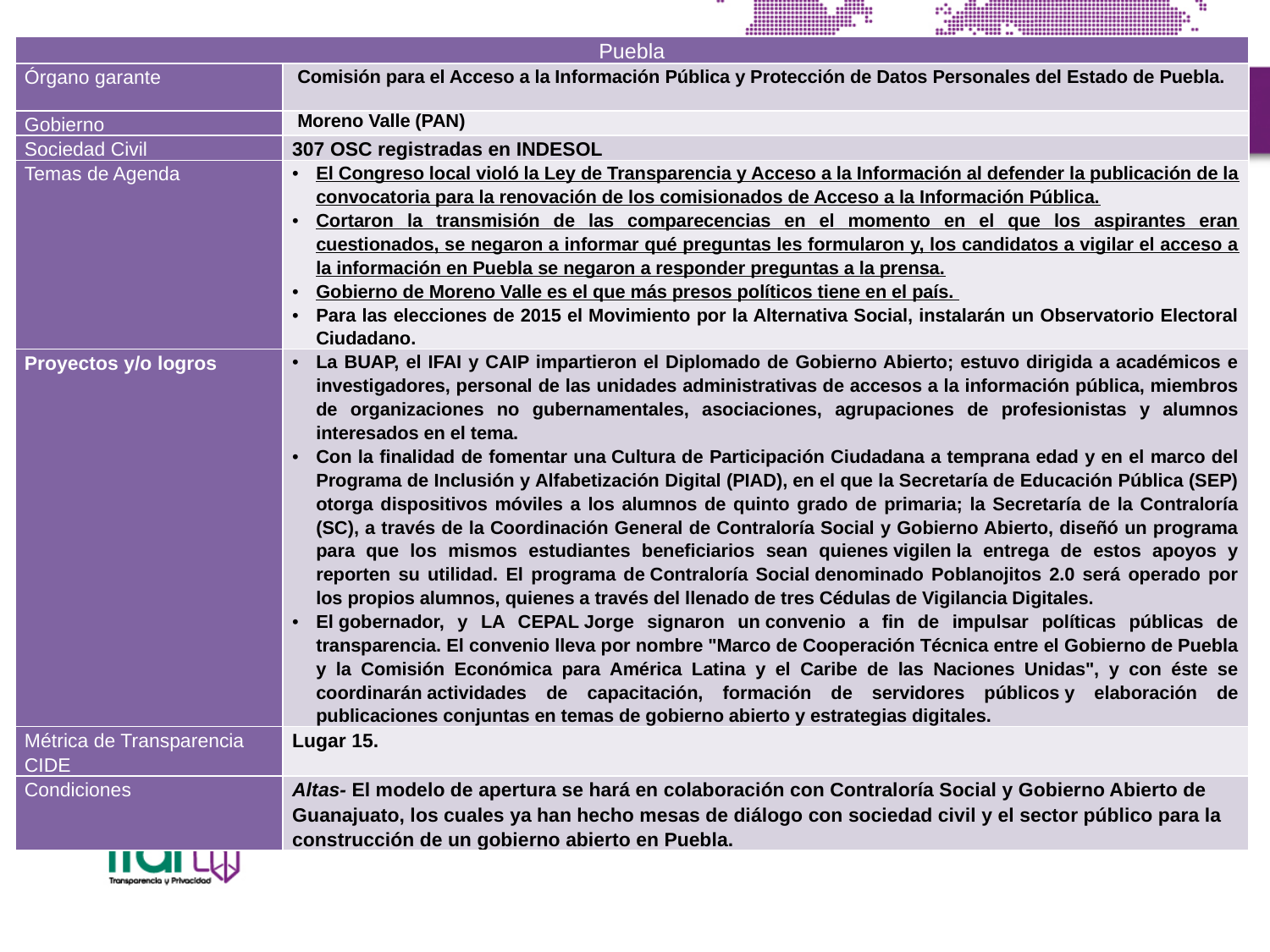

| Puebla |  |
| --- | --- |
| Órgano garante | Comisión para el Acceso a la Información Pública y Protección de Datos Personales del Estado de Puebla. |
| Gobierno | Moreno Valle (PAN) |
| Sociedad Civil | 307 OSC registradas en INDESOL |
| Temas de Agenda | El Congreso local violó la Ley de Transparencia y Acceso a la Información al defender la publicación de la convocatoria para la renovación de los comisionados de Acceso a la Información Pública. Cortaron la transmisión de las comparecencias en el momento en el que los aspirantes eran cuestionados, se negaron a informar qué preguntas les formularon y, los candidatos a vigilar el acceso a la información en Puebla se negaron a responder preguntas a la prensa. Gobierno de Moreno Valle es el que más presos políticos tiene en el país. Para las elecciones de 2015 el Movimiento por la Alternativa Social, instalarán un Observatorio Electoral Ciudadano. |
| Proyectos y/o logros | La BUAP, el IFAI y CAIP impartieron el Diplomado de Gobierno Abierto; estuvo dirigida a académicos e investigadores, personal de las unidades administrativas de accesos a la información pública, miembros de organizaciones no gubernamentales, asociaciones, agrupaciones de profesionistas y alumnos interesados en el tema. Con la finalidad de fomentar una Cultura de Participación Ciudadana a temprana edad y en el marco del Programa de Inclusión y Alfabetización Digital (PIAD), en el que la Secretaría de Educación Pública (SEP) otorga dispositivos móviles a los alumnos de quinto grado de primaria; la Secretaría de la Contraloría (SC), a través de la Coordinación General de Contraloría Social y Gobierno Abierto, diseñó un programa para que los mismos estudiantes beneficiarios sean quienes vigilen la entrega de estos apoyos y reporten su utilidad. El programa de Contraloría Social denominado Poblanojitos 2.0 será operado por los propios alumnos, quienes a través del llenado de tres Cédulas de Vigilancia Digitales. El gobernador, y LA CEPAL Jorge signaron un convenio a fin de impulsar políticas públicas de transparencia. El convenio lleva por nombre "Marco de Cooperación Técnica entre el Gobierno de Puebla y la Comisión Económica para América Latina y el Caribe de las Naciones Unidas", y con éste se coordinarán actividades de capacitación, formación de servidores públicos y elaboración de publicaciones conjuntas en temas de gobierno abierto y estrategias digitales. |
| Métrica de Transparencia CIDE | Lugar 15. |
| Condiciones | Altas- El modelo de apertura se hará en colaboración con Contraloría Social y Gobierno Abierto de Guanajuato, los cuales ya han hecho mesas de diálogo con sociedad civil y el sector público para la construcción de un gobierno abierto en Puebla. |
# Contenido